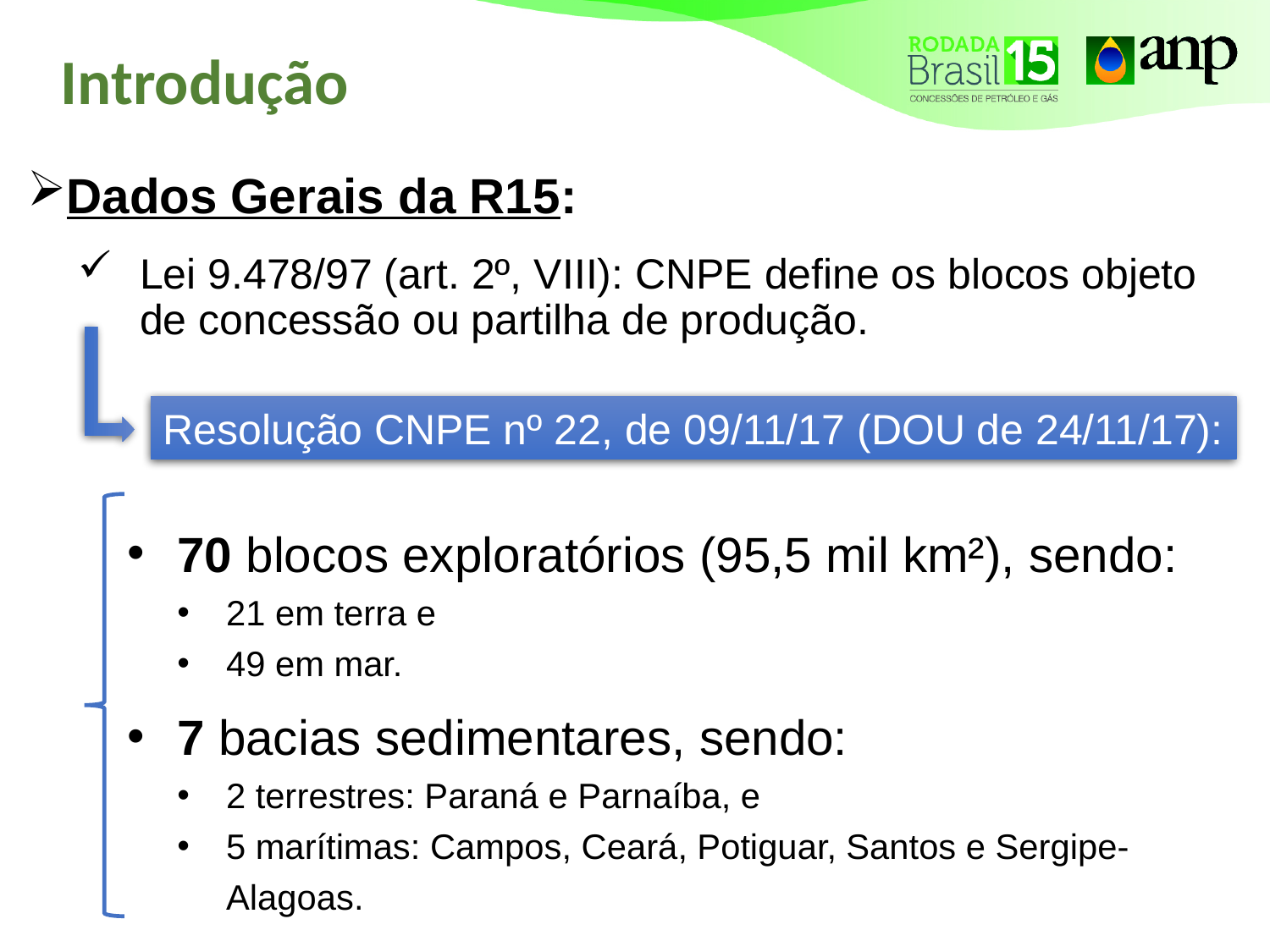

# Introdução
Dados Gerais da R15:
Lei 9.478/97 (art. 2º, VIII): CNPE define os blocos objeto de concessão ou partilha de produção.

Resolução CNPE nº 22, de 09/11/17 (DOU de 24/11/17):

70 blocos exploratórios (95,5 mil km²), sendo:
21 em terra e
49 em mar.
7 bacias sedimentares, sendo:
2 terrestres: Paraná e Parnaíba, e
5 marítimas: Campos, Ceará, Potiguar, Santos e Sergipe-Alagoas.